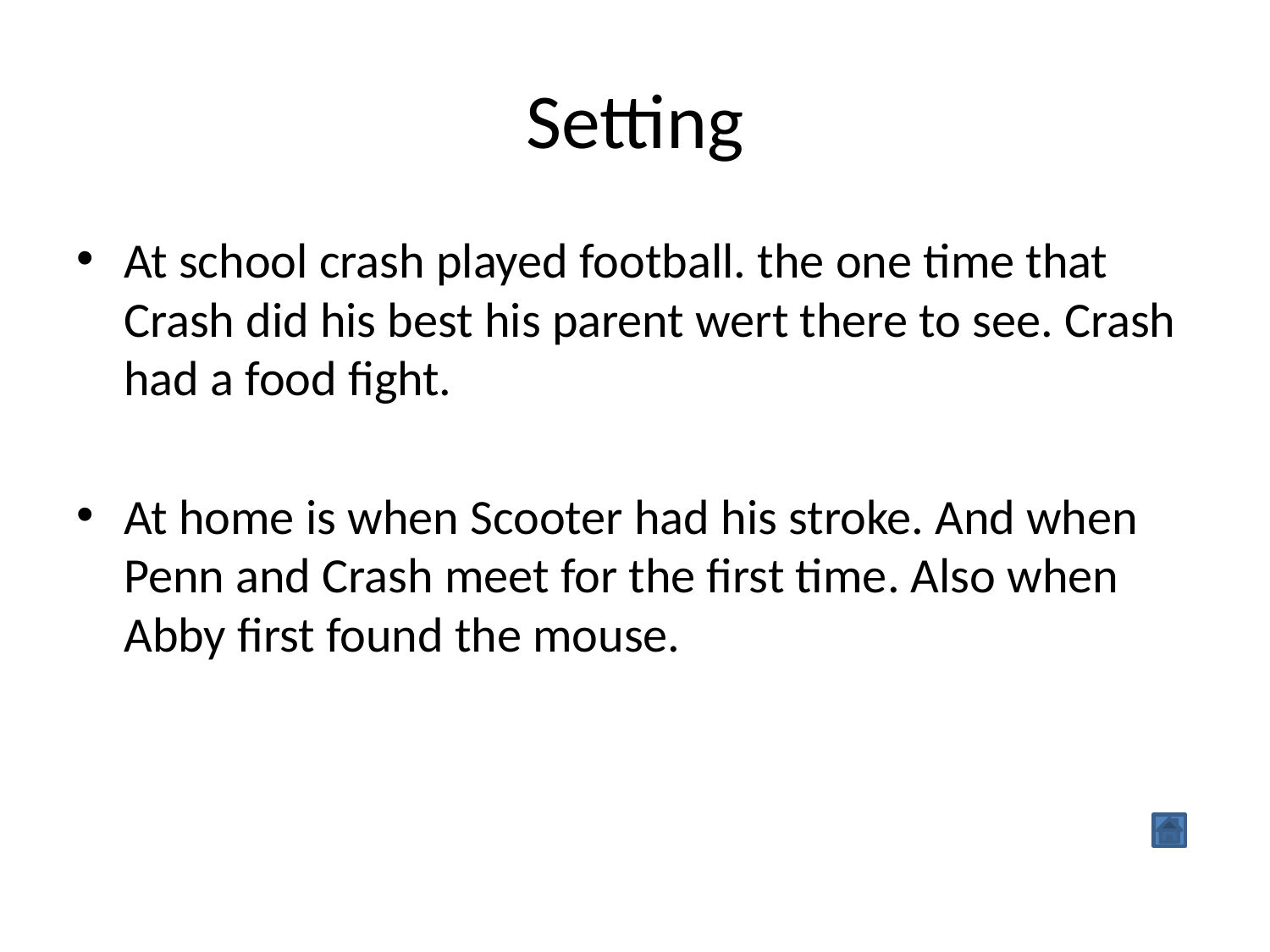

# Setting
At school crash played football. the one time that Crash did his best his parent wert there to see. Crash had a food fight.

At home is when Scooter had his stroke. And when Penn and Crash meet for the first time. Also when Abby first found the mouse.